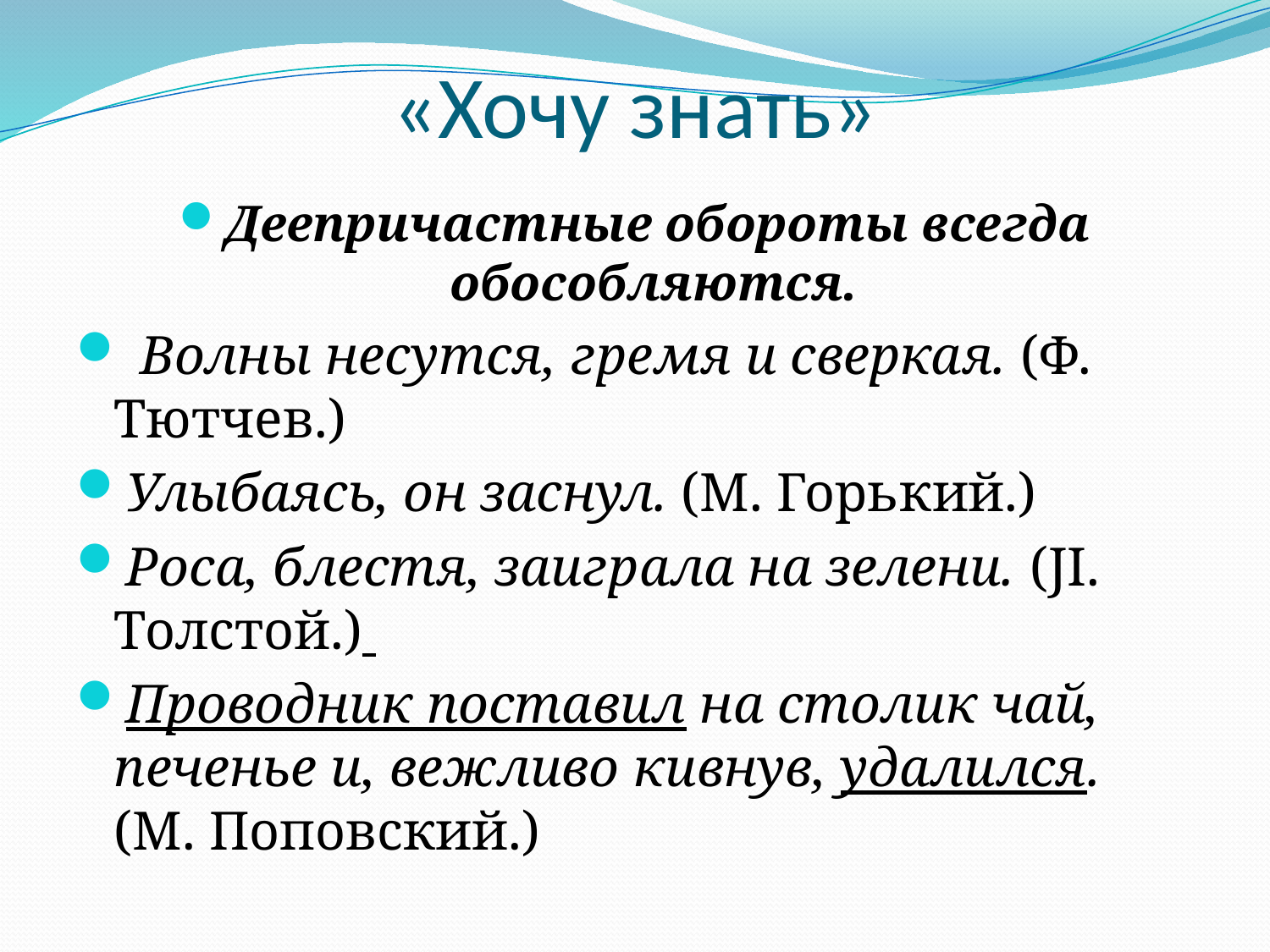

# «Хочу знать»
Деепричастные обороты всегда обособляются.
 Волны не­сутся, гремя и сверкая. (Ф. Тютчев.)
Улыбаясь, он заснул. (М. Горь­кий.)
Роса, блестя, заиграла на зелени. (JI. Толстой.)
Проводник поставил на столик чай, печенье и, вежливо кивнув, удалился. (М. Поповский.)